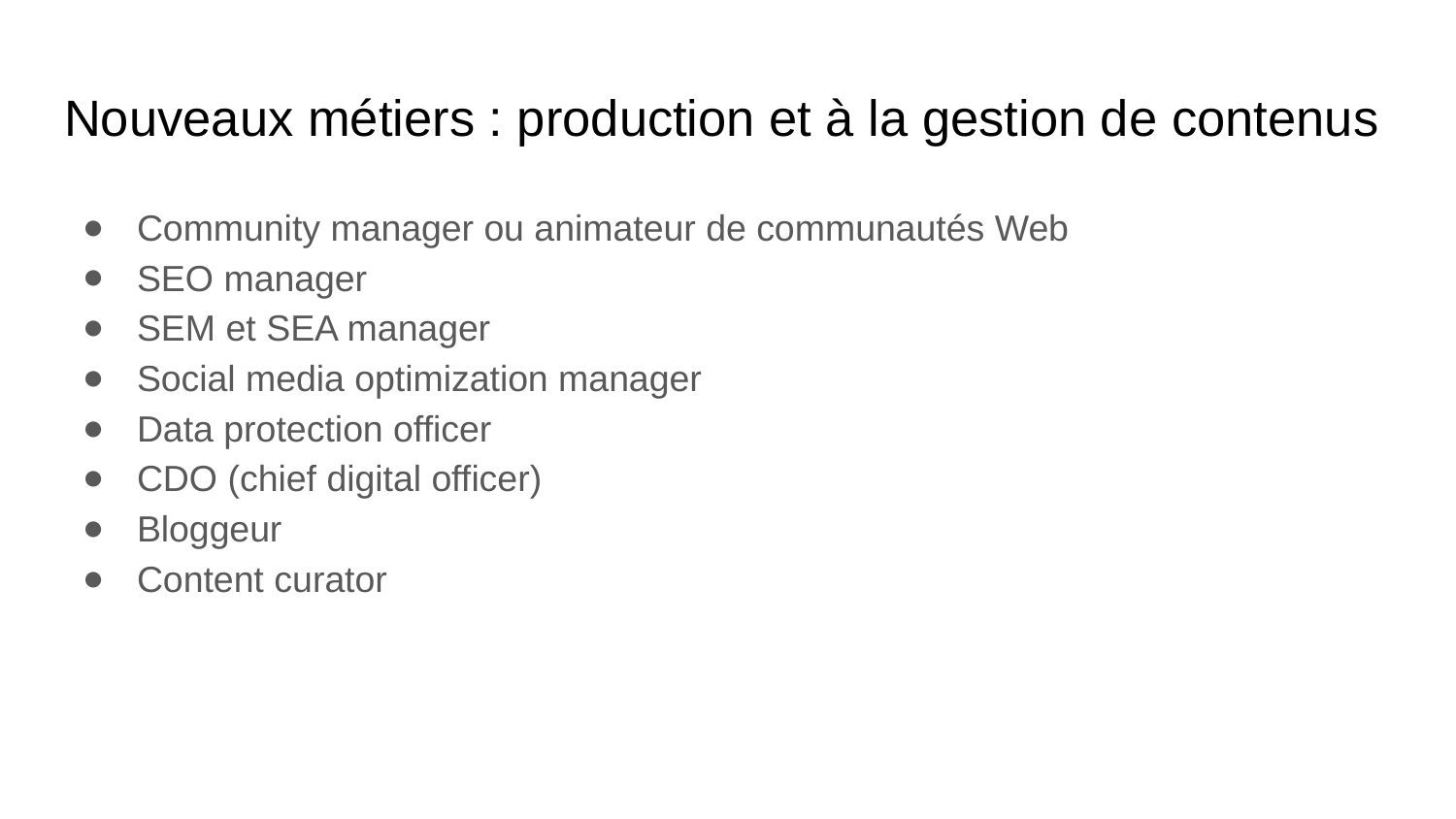

# Nouveaux métiers : production et à la gestion de contenus
Community manager ou animateur de communautés Web
SEO manager
SEM et SEA manager
Social media optimization manager
Data protection officer
CDO (chief digital officer)
Bloggeur
Content curator